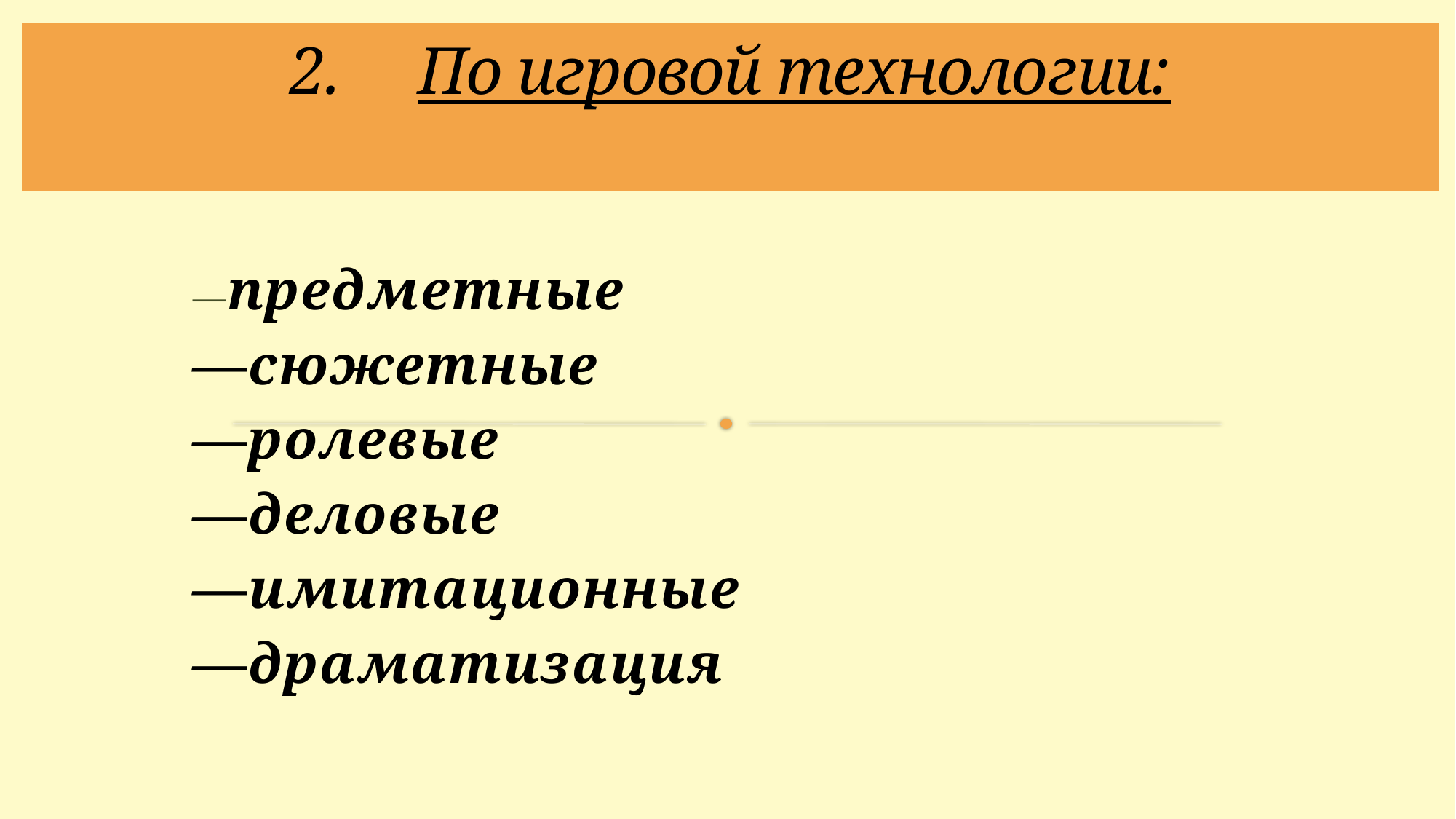

# 2.     По игровой технологии:
—предметные
—сюжетные
—ролевые
—деловые
—имитационные
—драматизация